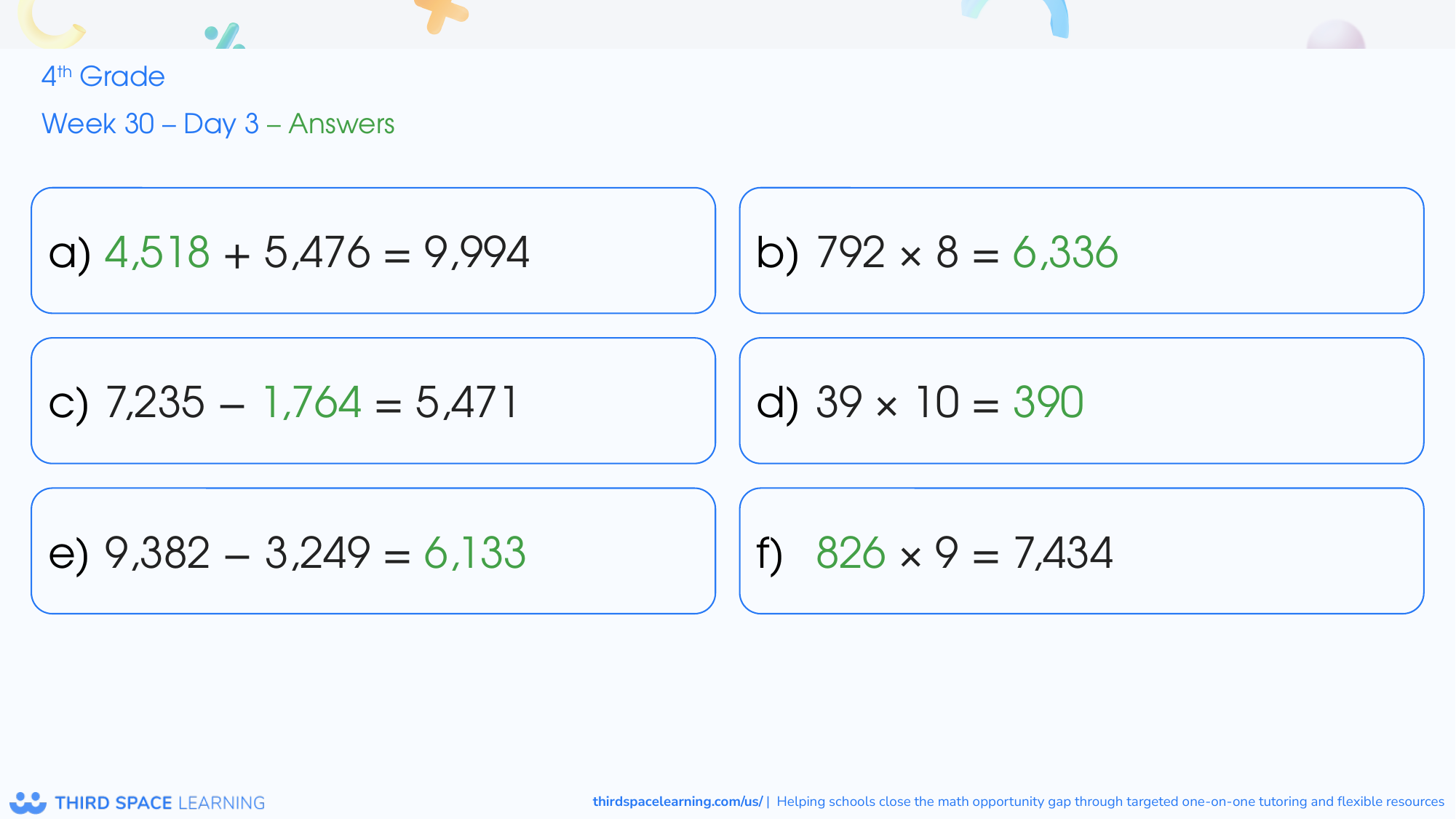

4th Grade
Week 30 – Day 3 – Answers
4,518 + 5,476 = 9,994
792 × 8 = 6,336
7,235 − 1,764 = 5,471
39 × 10 = 390
9,382 − 3,249 = 6,133
826 × 9 = 7,434